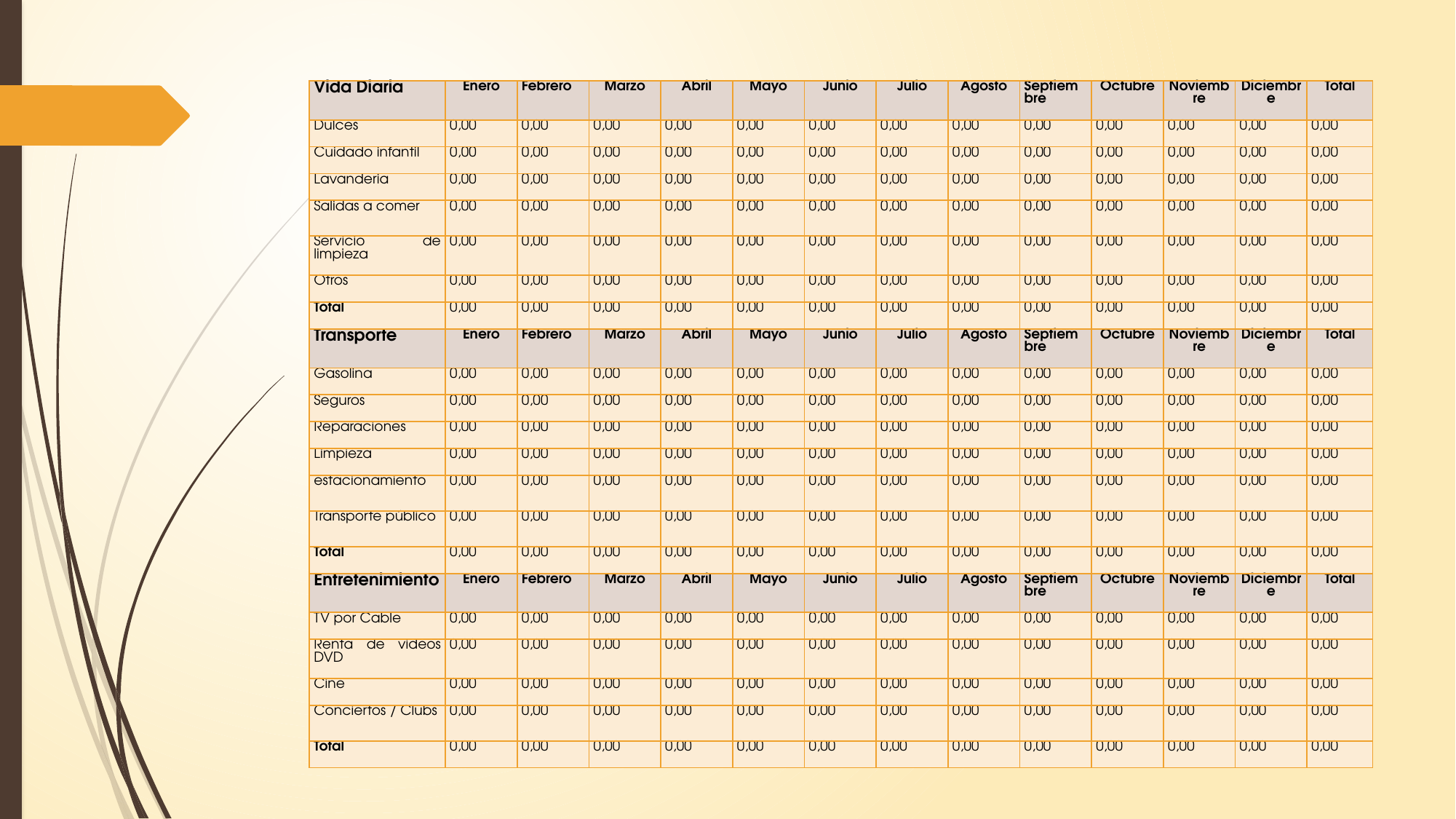

| Vida Diaria | Enero | Febrero | Marzo | Abril | Mayo | Junio | Julio | Agosto | Septiembre | Octubre | Noviembre | Diciembre | Total |
| --- | --- | --- | --- | --- | --- | --- | --- | --- | --- | --- | --- | --- | --- |
| Dulces | 0,00 | 0,00 | 0,00 | 0,00 | 0,00 | 0,00 | 0,00 | 0,00 | 0,00 | 0,00 | 0,00 | 0,00 | 0,00 |
| Cuidado infantil | 0,00 | 0,00 | 0,00 | 0,00 | 0,00 | 0,00 | 0,00 | 0,00 | 0,00 | 0,00 | 0,00 | 0,00 | 0,00 |
| Lavanderia | 0,00 | 0,00 | 0,00 | 0,00 | 0,00 | 0,00 | 0,00 | 0,00 | 0,00 | 0,00 | 0,00 | 0,00 | 0,00 |
| Salidas a comer | 0,00 | 0,00 | 0,00 | 0,00 | 0,00 | 0,00 | 0,00 | 0,00 | 0,00 | 0,00 | 0,00 | 0,00 | 0,00 |
| Servicio de limpieza | 0,00 | 0,00 | 0,00 | 0,00 | 0,00 | 0,00 | 0,00 | 0,00 | 0,00 | 0,00 | 0,00 | 0,00 | 0,00 |
| Otros | 0,00 | 0,00 | 0,00 | 0,00 | 0,00 | 0,00 | 0,00 | 0,00 | 0,00 | 0,00 | 0,00 | 0,00 | 0,00 |
| Total | 0,00 | 0,00 | 0,00 | 0,00 | 0,00 | 0,00 | 0,00 | 0,00 | 0,00 | 0,00 | 0,00 | 0,00 | 0,00 |
| Transporte | Enero | Febrero | Marzo | Abril | Mayo | Junio | Julio | Agosto | Septiembre | Octubre | Noviembre | Diciembre | Total |
| Gasolina | 0,00 | 0,00 | 0,00 | 0,00 | 0,00 | 0,00 | 0,00 | 0,00 | 0,00 | 0,00 | 0,00 | 0,00 | 0,00 |
| Seguros | 0,00 | 0,00 | 0,00 | 0,00 | 0,00 | 0,00 | 0,00 | 0,00 | 0,00 | 0,00 | 0,00 | 0,00 | 0,00 |
| Reparaciones | 0,00 | 0,00 | 0,00 | 0,00 | 0,00 | 0,00 | 0,00 | 0,00 | 0,00 | 0,00 | 0,00 | 0,00 | 0,00 |
| Limpieza | 0,00 | 0,00 | 0,00 | 0,00 | 0,00 | 0,00 | 0,00 | 0,00 | 0,00 | 0,00 | 0,00 | 0,00 | 0,00 |
| estacionamiento | 0,00 | 0,00 | 0,00 | 0,00 | 0,00 | 0,00 | 0,00 | 0,00 | 0,00 | 0,00 | 0,00 | 0,00 | 0,00 |
| Transporte público | 0,00 | 0,00 | 0,00 | 0,00 | 0,00 | 0,00 | 0,00 | 0,00 | 0,00 | 0,00 | 0,00 | 0,00 | 0,00 |
| Total | 0,00 | 0,00 | 0,00 | 0,00 | 0,00 | 0,00 | 0,00 | 0,00 | 0,00 | 0,00 | 0,00 | 0,00 | 0,00 |
| Entretenimiento | Enero | Febrero | Marzo | Abril | Mayo | Junio | Julio | Agosto | Septiembre | Octubre | Noviembre | Diciembre | Total |
| TV por Cable | 0,00 | 0,00 | 0,00 | 0,00 | 0,00 | 0,00 | 0,00 | 0,00 | 0,00 | 0,00 | 0,00 | 0,00 | 0,00 |
| Renta de videos DVD | 0,00 | 0,00 | 0,00 | 0,00 | 0,00 | 0,00 | 0,00 | 0,00 | 0,00 | 0,00 | 0,00 | 0,00 | 0,00 |
| Cine | 0,00 | 0,00 | 0,00 | 0,00 | 0,00 | 0,00 | 0,00 | 0,00 | 0,00 | 0,00 | 0,00 | 0,00 | 0,00 |
| Conciertos / Clubs | 0,00 | 0,00 | 0,00 | 0,00 | 0,00 | 0,00 | 0,00 | 0,00 | 0,00 | 0,00 | 0,00 | 0,00 | 0,00 |
| Total | 0,00 | 0,00 | 0,00 | 0,00 | 0,00 | 0,00 | 0,00 | 0,00 | 0,00 | 0,00 | 0,00 | 0,00 | 0,00 |